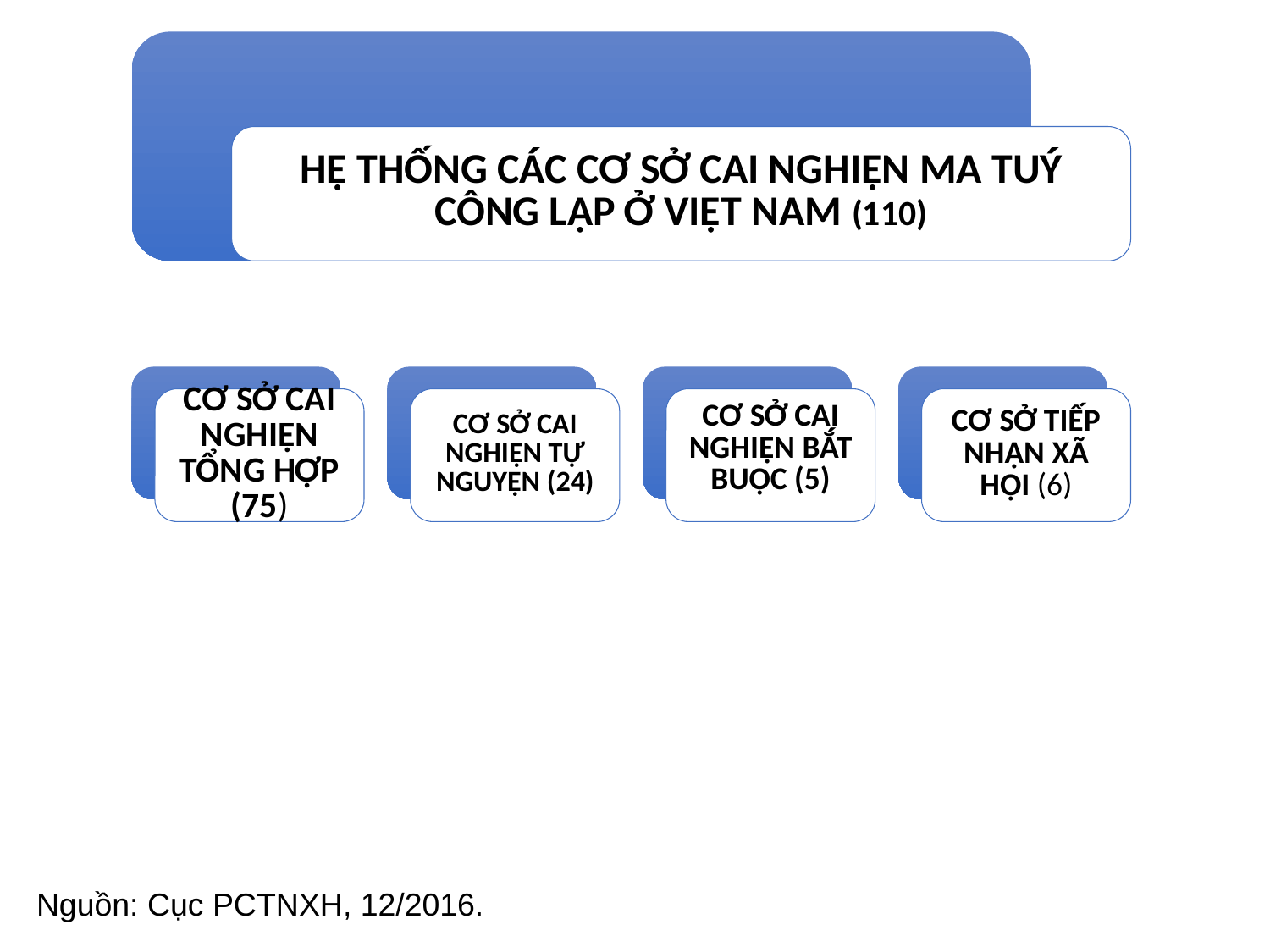

HỆ THỐNG CÁC CƠ SỞ CAI NGHIỆN MA TUÝ CÔNG LẬP Ở VIỆT NAM (110)
CƠ SỞ CAI NGHIỆN TỔNG HỢP (75)
CƠ SỞ CAI NGHIỆN BẮT BUỘC (5)
CƠ SỞ TIẾP NHẬN XÃ HỘI (6)
CƠ SỞ CAI NGHIỆN TỰ NGUYỆN (24)
Nguồn: Cục PCTNXH, 12/2016.